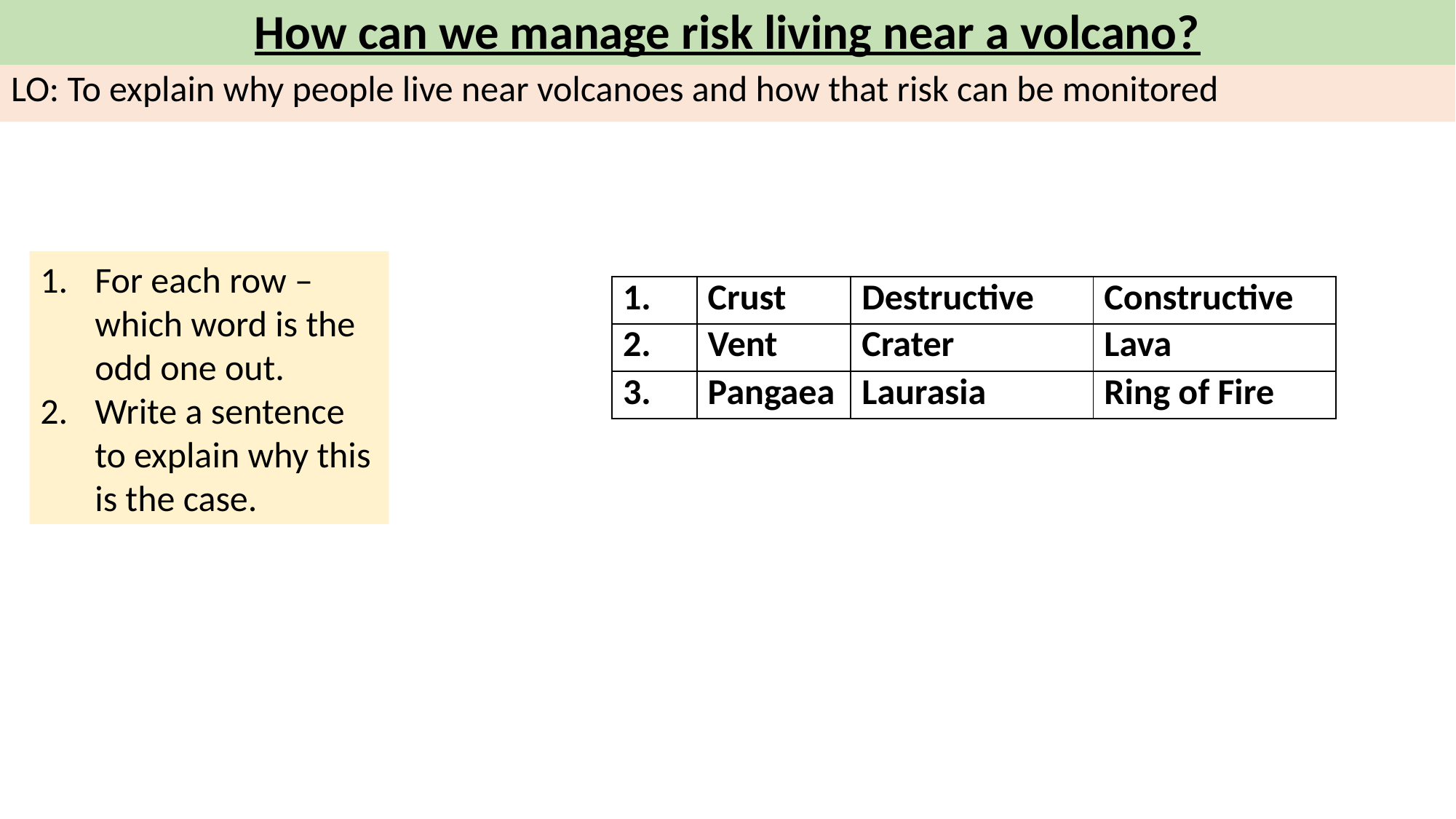

# How can we manage risk living near a volcano?
LO: To explain why people live near volcanoes and how that risk can be monitored
For each row – which word is the odd one out.
Write a sentence to explain why this is the case.
| 1. | Crust | Destructive | Constructive |
| --- | --- | --- | --- |
| 2. | Vent | Crater | Lava |
| 3. | Pangaea | Laurasia | Ring of Fire |